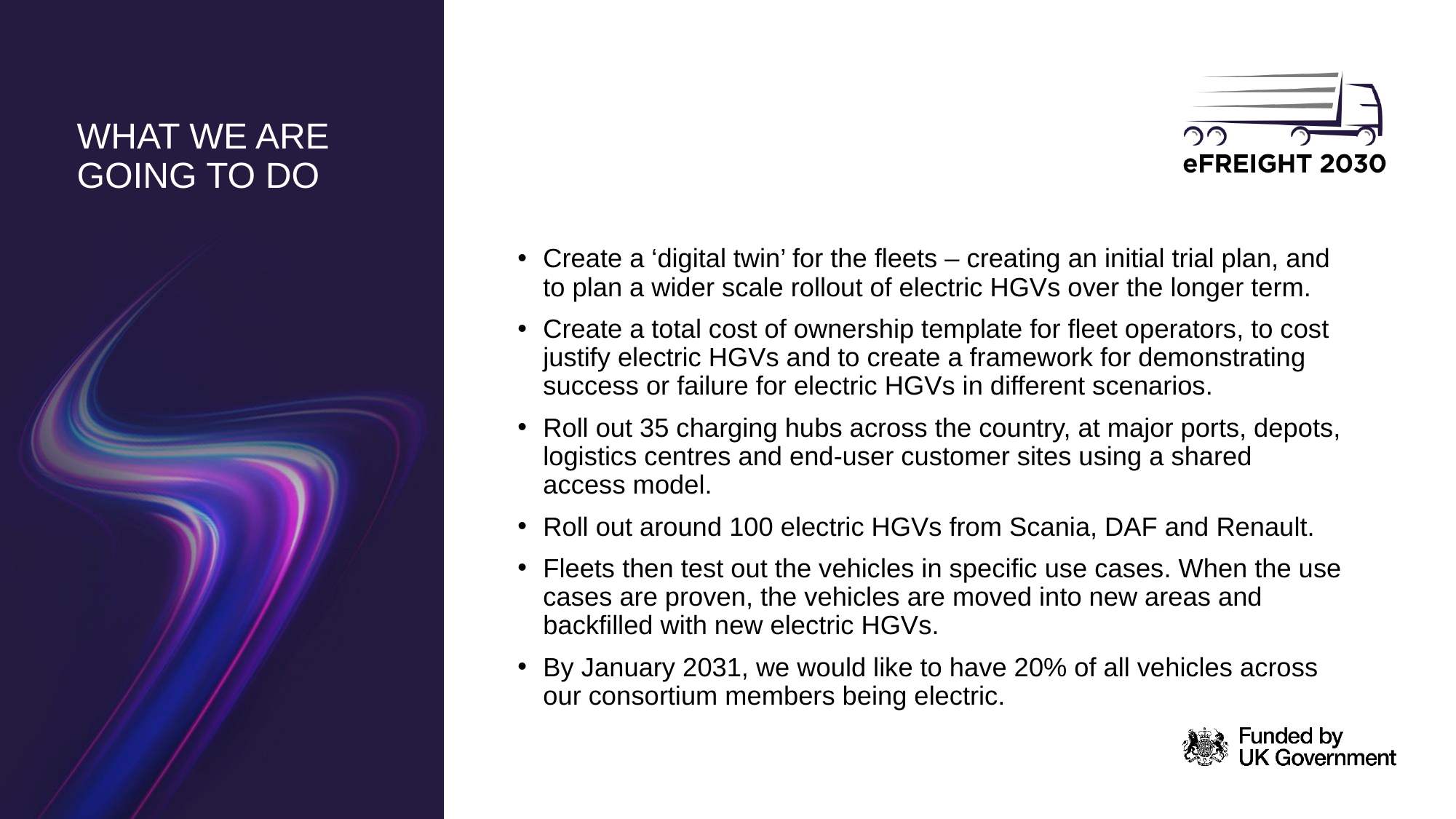

# What we are going to do
Create a ‘digital twin’ for the fleets – creating an initial trial plan, and to plan a wider scale rollout of electric HGVs over the longer term.
Create a total cost of ownership template for fleet operators, to cost justify electric HGVs and to create a framework for demonstrating success or failure for electric HGVs in different scenarios.
Roll out 35 charging hubs across the country, at major ports, depots, logistics centres and end-user customer sites using a shared access model.
Roll out around 100 electric HGVs from Scania, DAF and Renault.
Fleets then test out the vehicles in specific use cases. When the use cases are proven, the vehicles are moved into new areas and backfilled with new electric HGVs.
By January 2031, we would like to have 20% of all vehicles across our consortium members being electric.